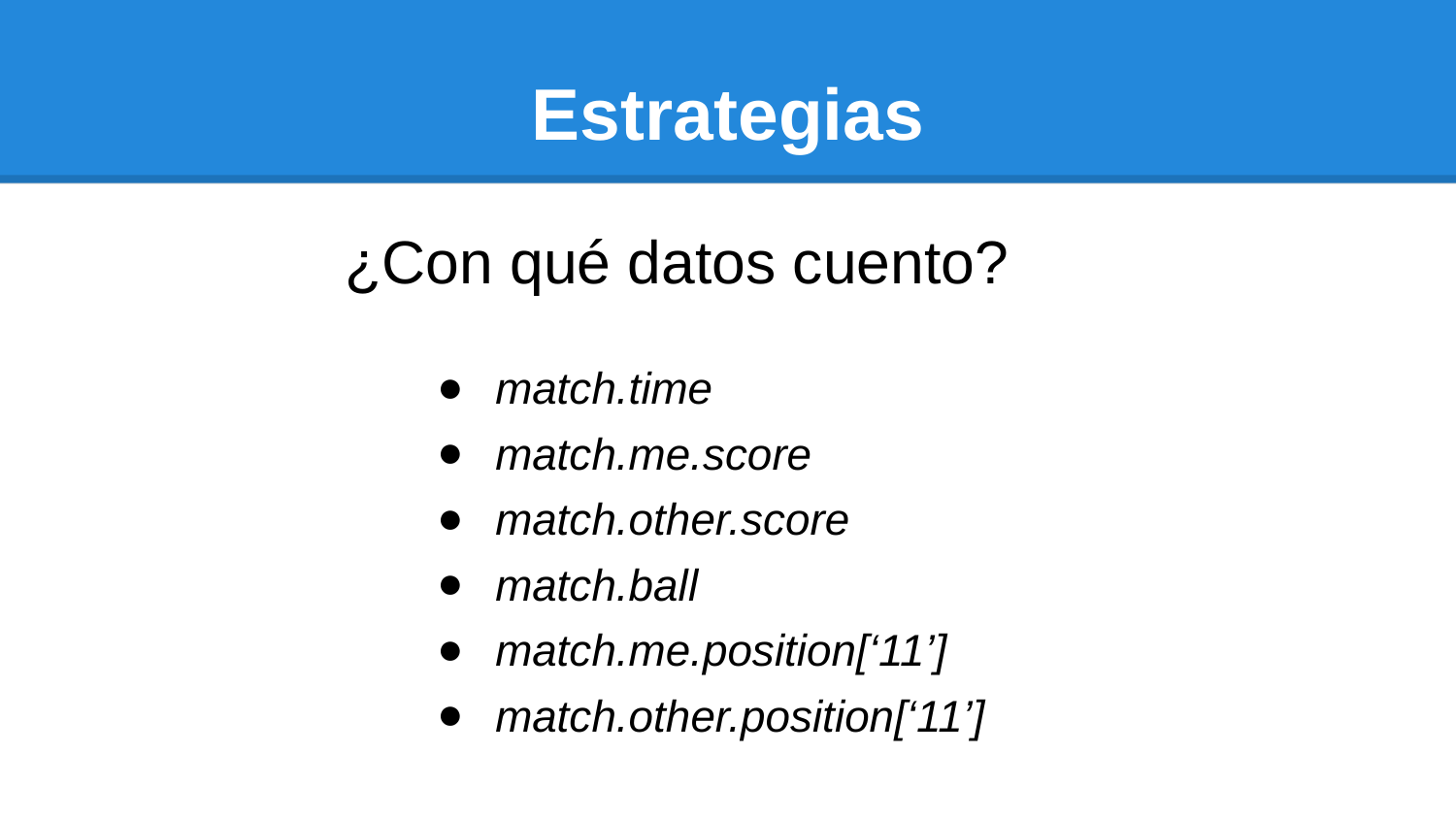

# Estrategias
¿Con qué datos cuento?

match.time
match.me.score
match.other.score
match.ball
match.me.position[‘11’]
match.other.position[‘11’]